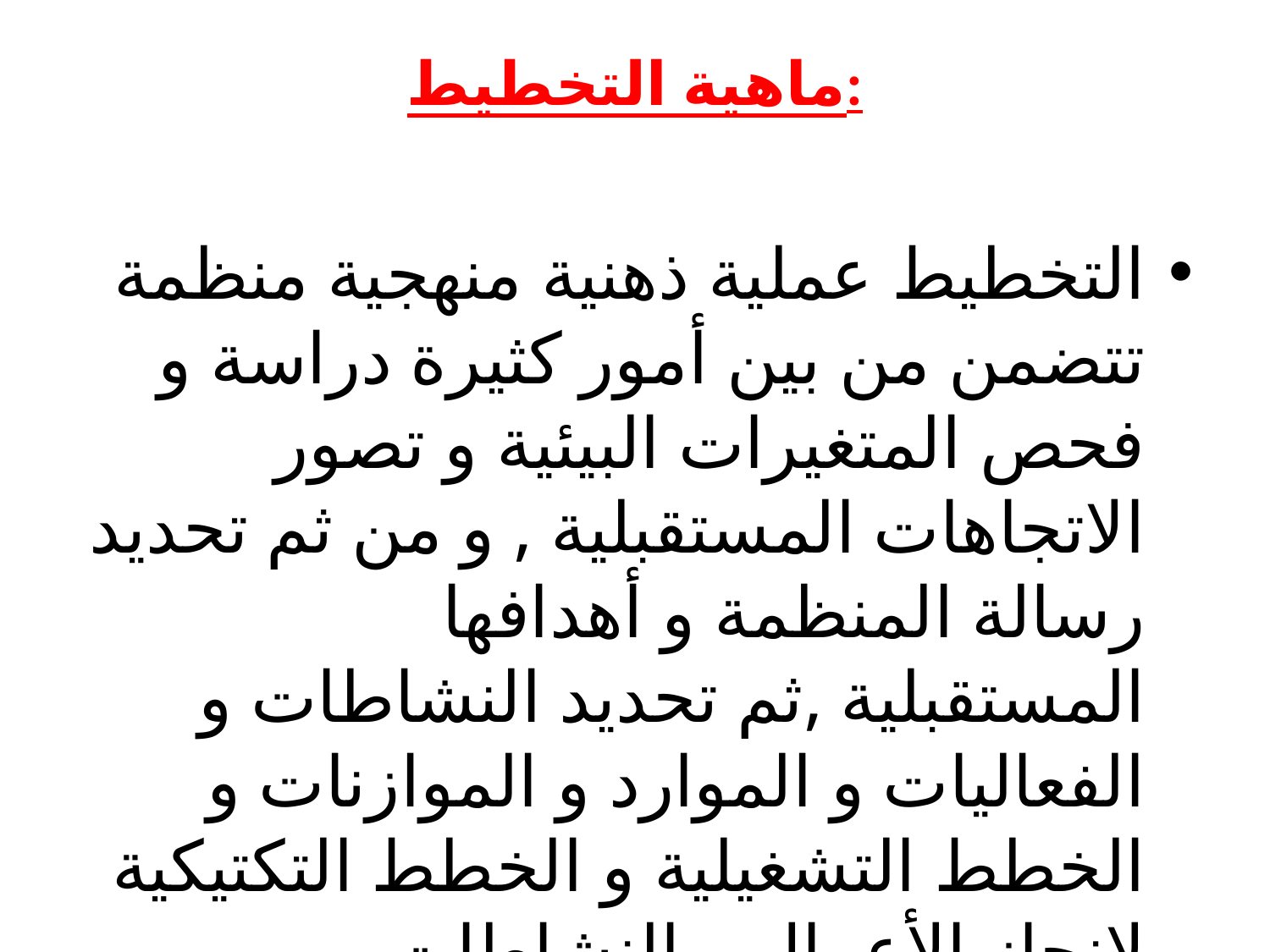

# ماهية التخطيط:
التخطيط عملية ذهنية منهجية منظمة تتضمن من بين أمور كثيرة دراسة و فحص المتغيرات البيئية و تصور الاتجاهات المستقبلية , و من ثم تحديد رسالة المنظمة و أهدافها المستقبلية ,ثم تحديد النشاطات و الفعاليات و الموارد و الموازنات و الخطط التشغيلية و الخطط التكتيكية لانجاز الأعمال و النشاطات.